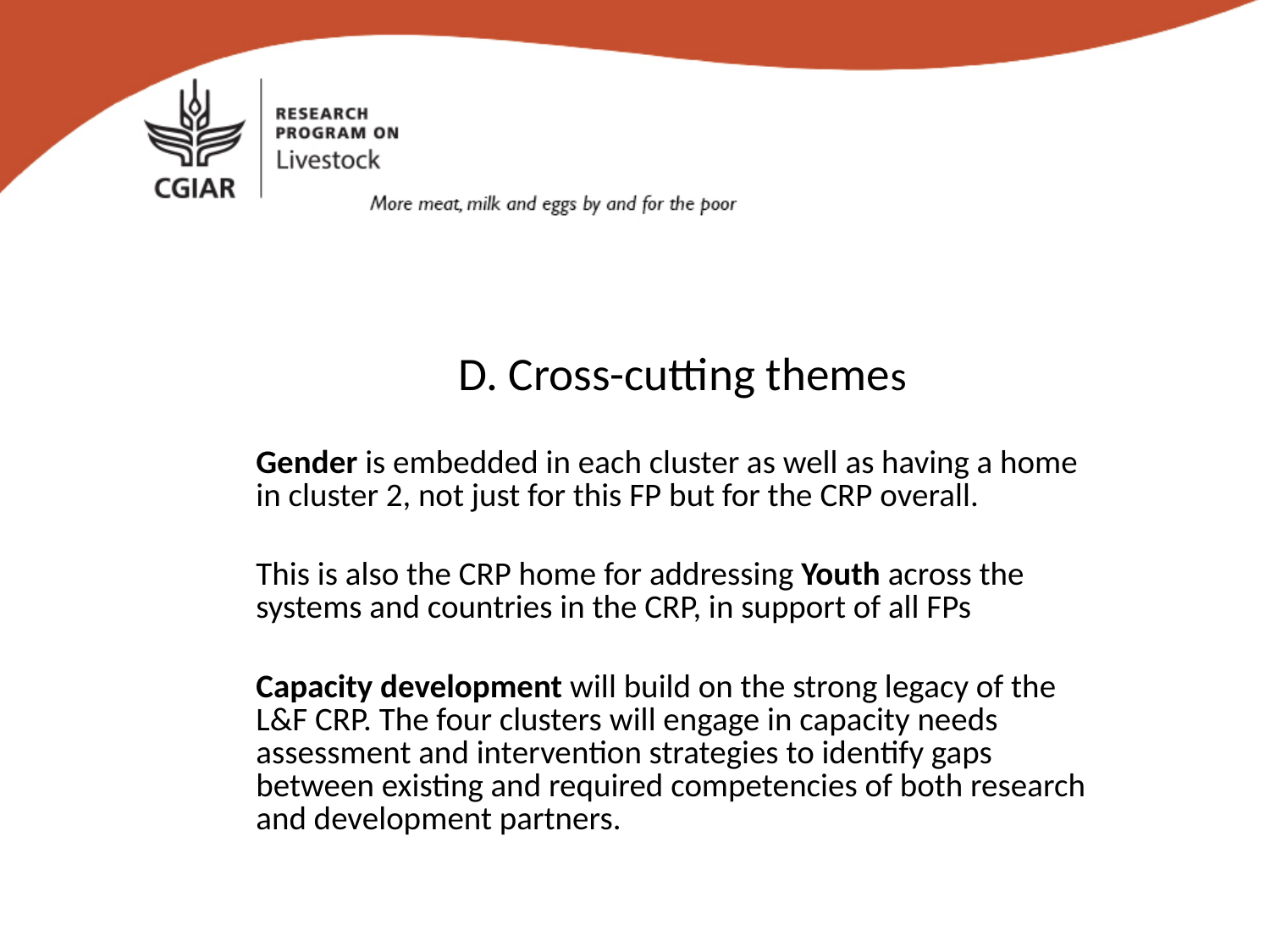

D. Cross-cutting themes

Gender is embedded in each cluster as well as having a home in cluster 2, not just for this FP but for the CRP overall.

This is also the CRP home for addressing Youth across the systems and countries in the CRP, in support of all FPs

Capacity development will build on the strong legacy of the L&F CRP. The four clusters will engage in capacity needs assessment and intervention strategies to identify gaps between existing and required competencies of both research and development partners.